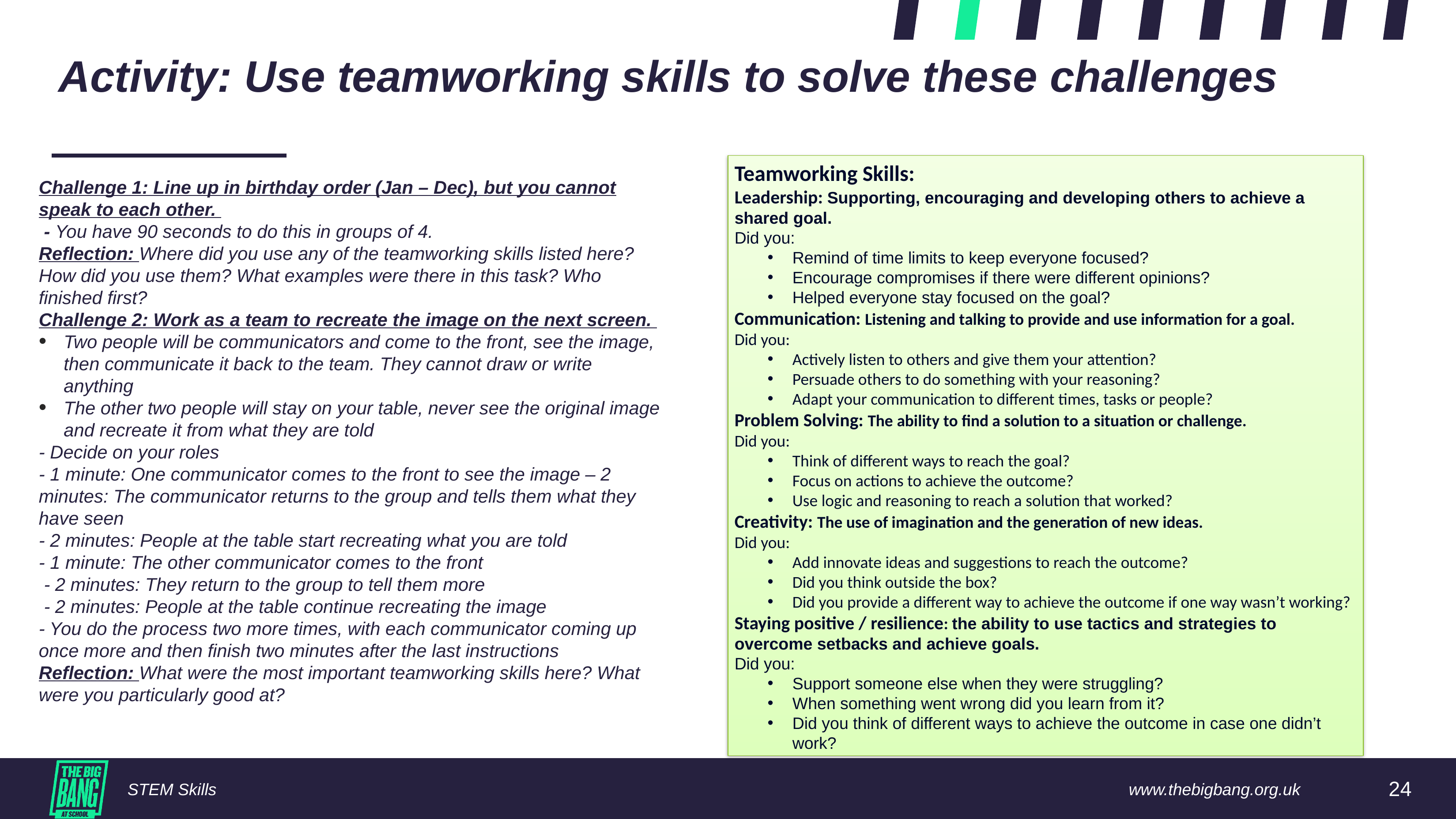

Activity: Use teamworking skills to solve these challenges
Teamworking Skills:
Leadership: Supporting, encouraging and developing others to achieve a shared goal.
Did you:
Remind of time limits to keep everyone focused?
Encourage compromises if there were different opinions?
Helped everyone stay focused on the goal?
Communication: Listening and talking to provide and use information for a goal.
Did you:
Actively listen to others and give them your attention?
Persuade others to do something with your reasoning?
Adapt your communication to different times, tasks or people?
Problem Solving: The ability to find a solution to a situation or challenge.
Did you:
Think of different ways to reach the goal?
Focus on actions to achieve the outcome?
Use logic and reasoning to reach a solution that worked?
Creativity: The use of imagination and the generation of new ideas.
Did you:
Add innovate ideas and suggestions to reach the outcome?
Did you think outside the box?
Did you provide a different way to achieve the outcome if one way wasn’t working?
Staying positive / resilience: the ability to use tactics and strategies to overcome setbacks and achieve goals.
Did you:
Support someone else when they were struggling?
When something went wrong did you learn from it?
Did you think of different ways to achieve the outcome in case one didn’t work?
Challenge 1: Line up in birthday order (Jan – Dec), but you cannot speak to each other.
 - You have 90 seconds to do this in groups of 4.
Reflection: Where did you use any of the teamworking skills listed here? How did you use them? What examples were there in this task? Who finished first?
Challenge 2: Work as a team to recreate the image on the next screen.
Two people will be communicators and come to the front, see the image, then communicate it back to the team. They cannot draw or write anything
The other two people will stay on your table, never see the original image and recreate it from what they are told
- Decide on your roles
- 1 minute: One communicator comes to the front to see the image – 2 minutes: The communicator returns to the group and tells them what they have seen
- 2 minutes: People at the table start recreating what you are told
- 1 minute: The other communicator comes to the front
 - 2 minutes: They return to the group to tell them more
 - 2 minutes: People at the table continue recreating the image
- You do the process two more times, with each communicator coming up once more and then finish two minutes after the last instructions
Reflection: What were the most important teamworking skills here? What were you particularly good at?